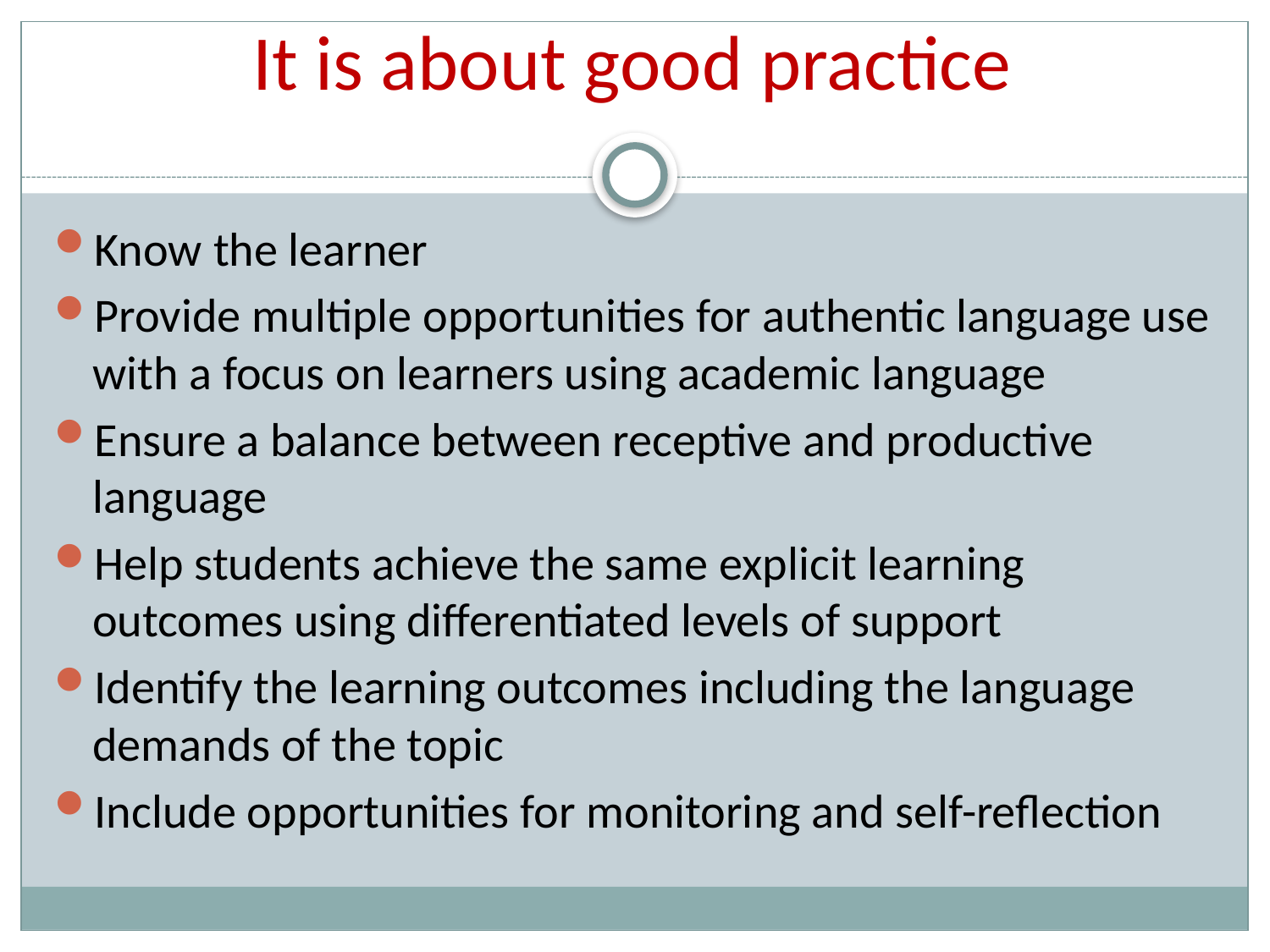

It is about good practice
#

Know the learner
Provide multiple opportunities for authentic language use with a focus on learners using academic language
Ensure a balance between receptive and productive language
Help students achieve the same explicit learning outcomes using differentiated levels of support
Identify the learning outcomes including the language demands of the topic
Include opportunities for monitoring and self-reflection